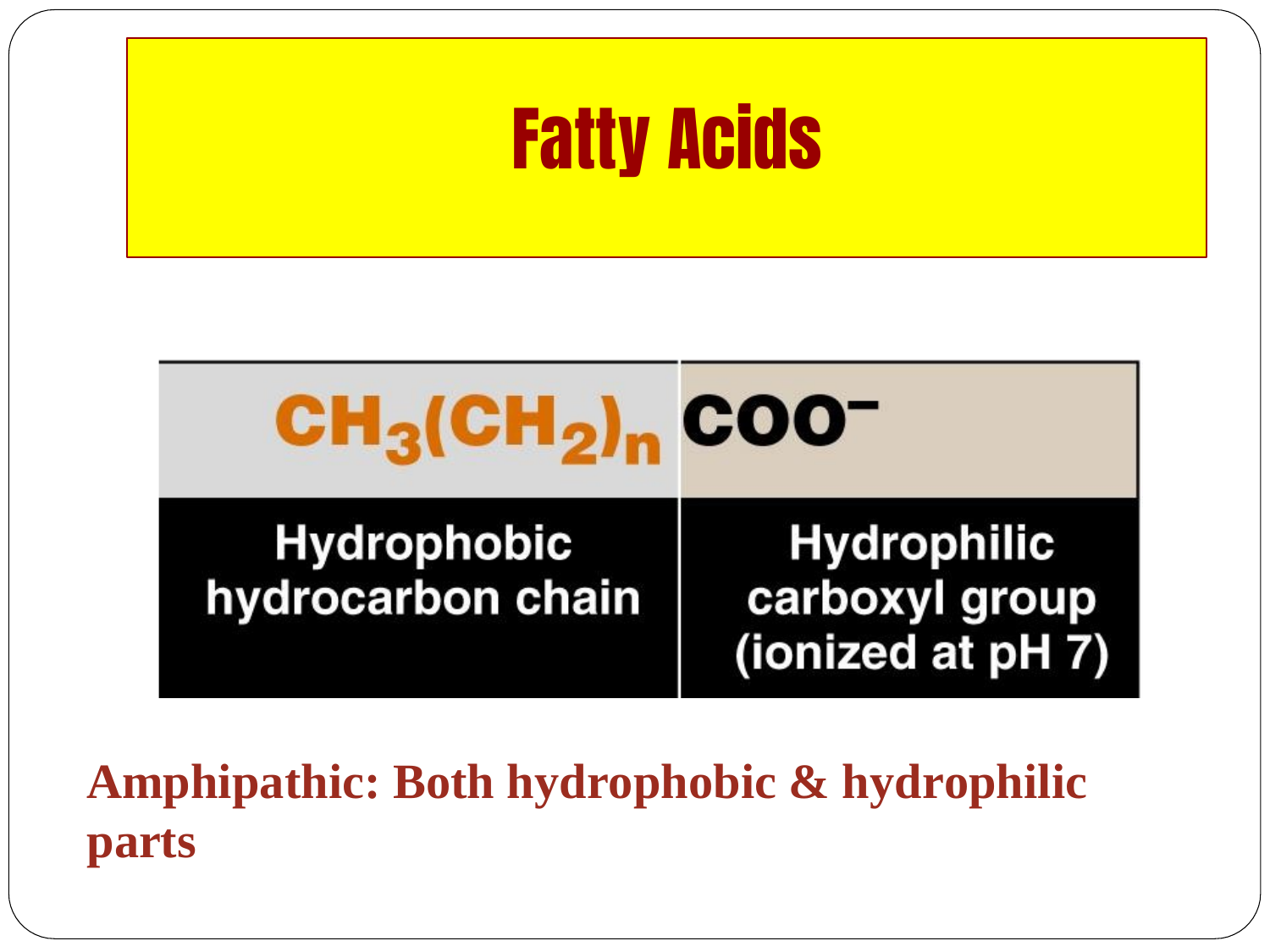

# Fatty Acids

Amphipathic: Both hydrophobic & hydrophilic parts